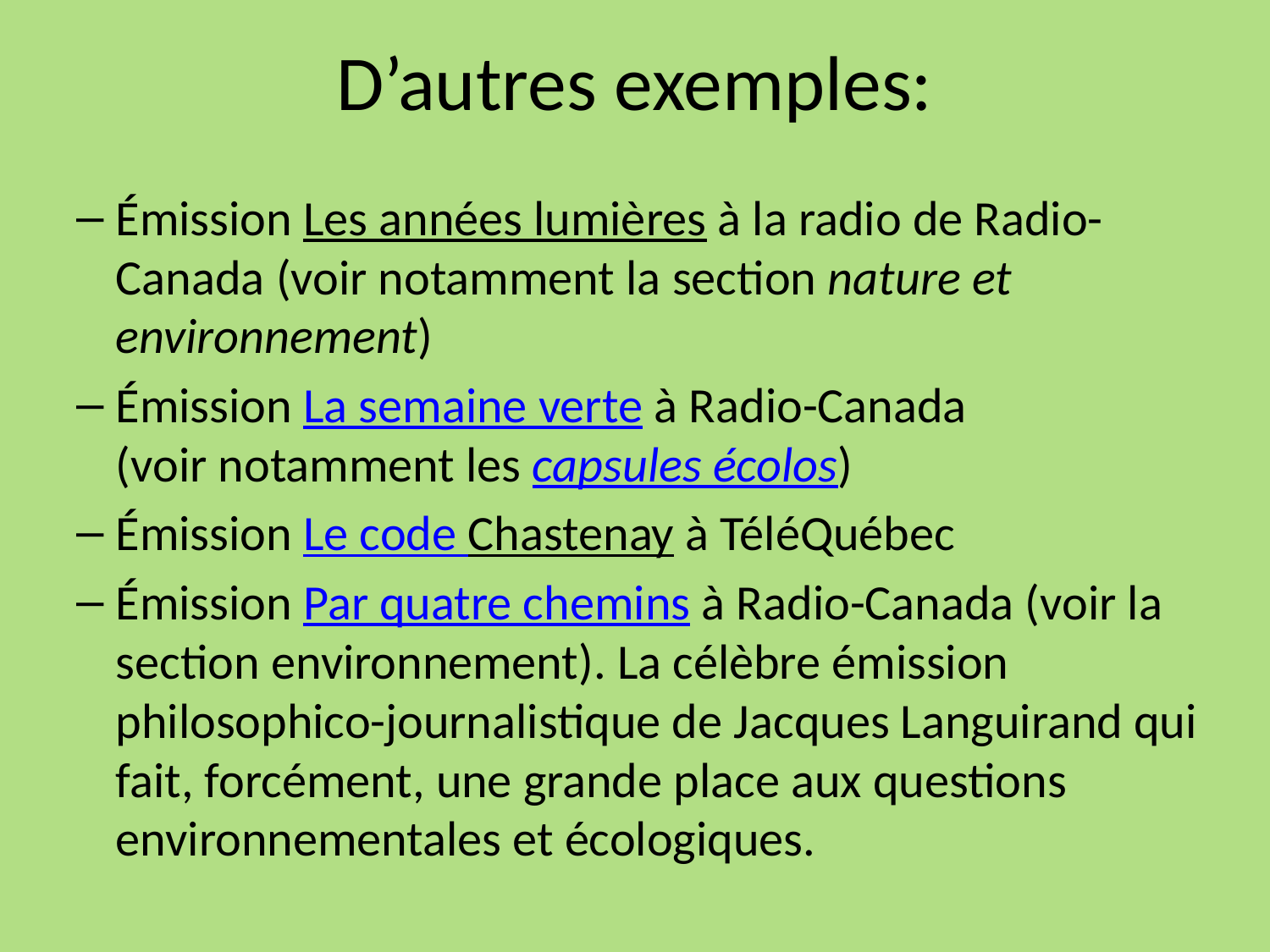

# D’autres exemples:
Émission Les années lumières à la radio de Radio-Canada (voir notamment la section nature et environnement)
Émission La semaine verte à Radio-Canada
(voir notamment les capsules écolos)
Émission Le code Chastenay à TéléQuébec
Émission Par quatre chemins à Radio-Canada (voir la section environnement). La célèbre émission philosophico-journalistique de Jacques Languirand qui fait, forcément, une grande place aux questions environnementales et écologiques.